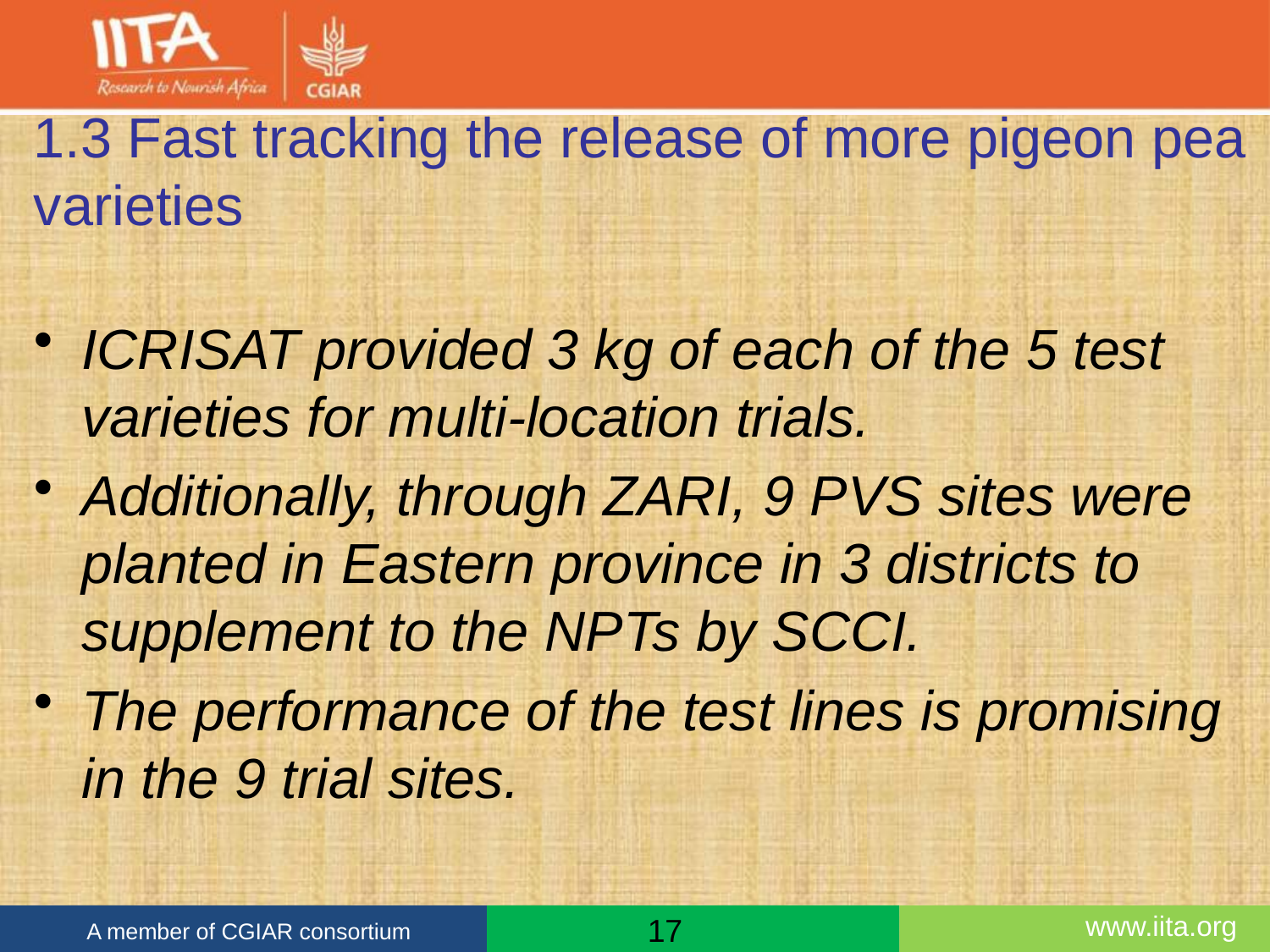

# 1.3 Fast tracking the release of more pigeon pea varieties
ICRISAT provided 3 kg of each of the 5 test varieties for multi-location trials.
Additionally, through ZARI, 9 PVS sites were planted in Eastern province in 3 districts to supplement to the NPTs by SCCI.
The performance of the test lines is promising in the 9 trial sites.
17